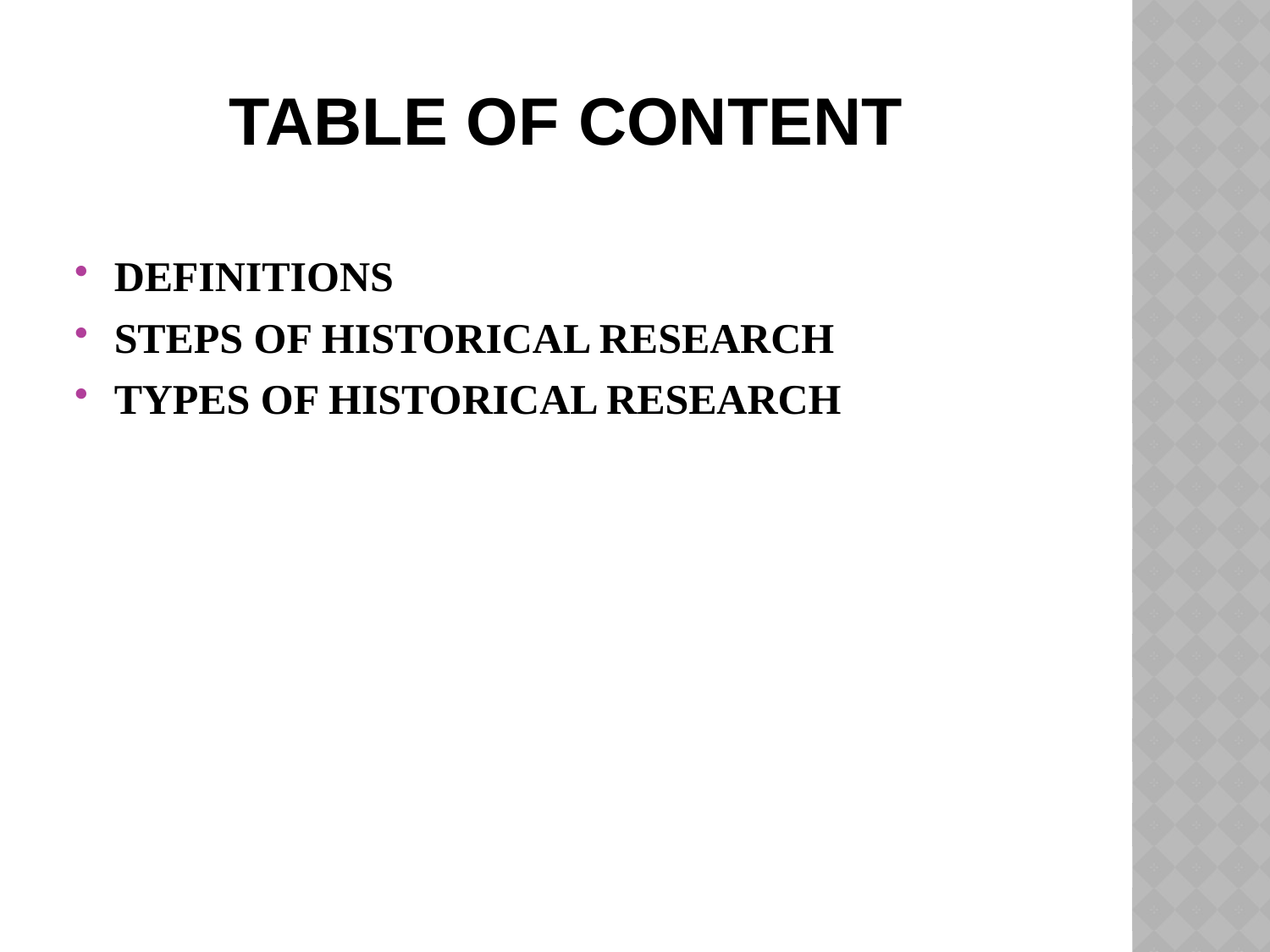

# Table of content
DEFINITIONS
STEPS OF HISTORICAL RESEARCH
TYPES OF HISTORICAL RESEARCH